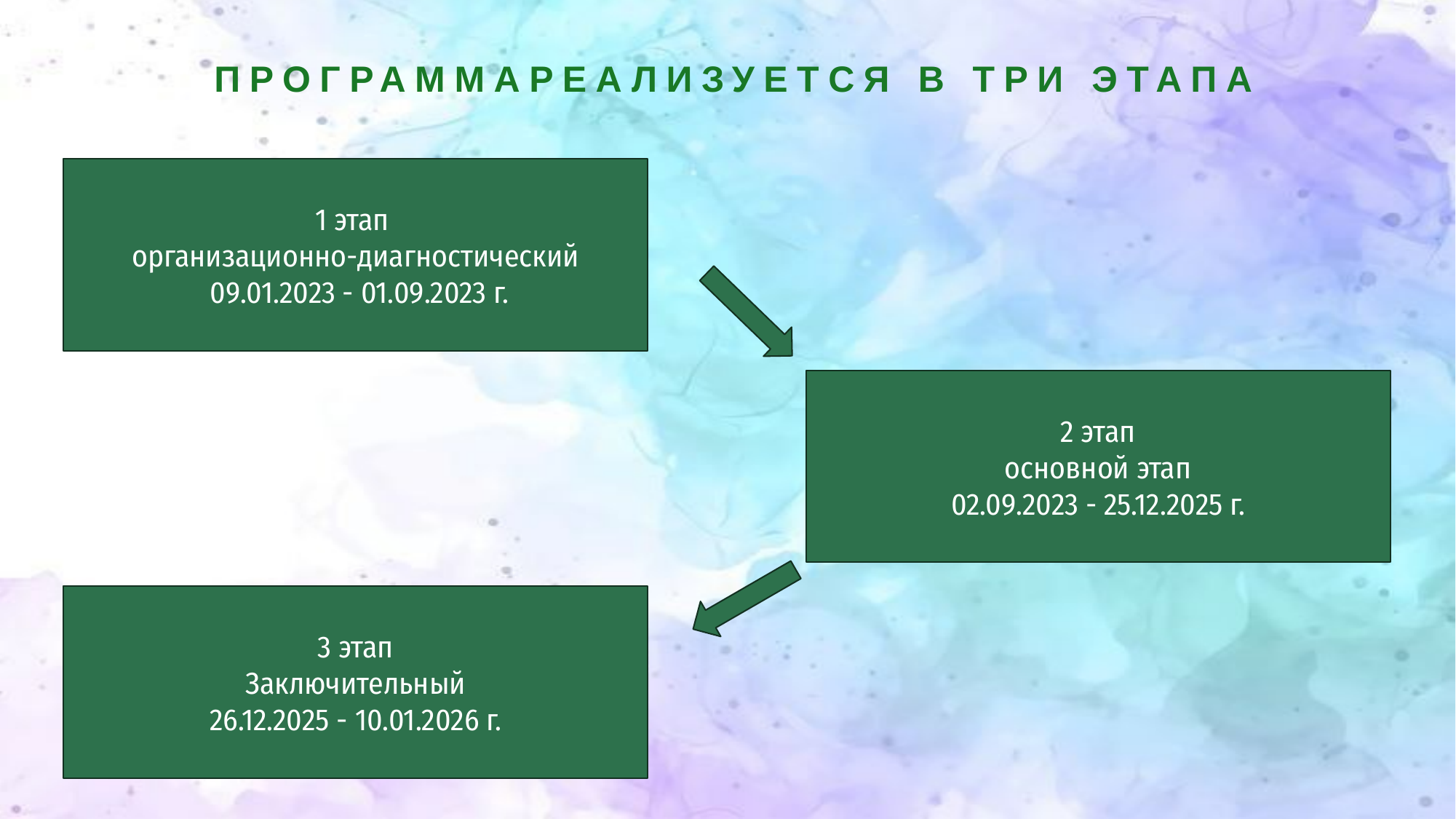

# Программареализуется в три этапа
1 этап
 организационно-диагностический
 09.01.2023 - 01.09.2023 г.

2 этап
основной этап
02.09.2023 - 25.12.2025 г.

3 этап
Заключительный
26.12.2025 - 10.01.2026 г.